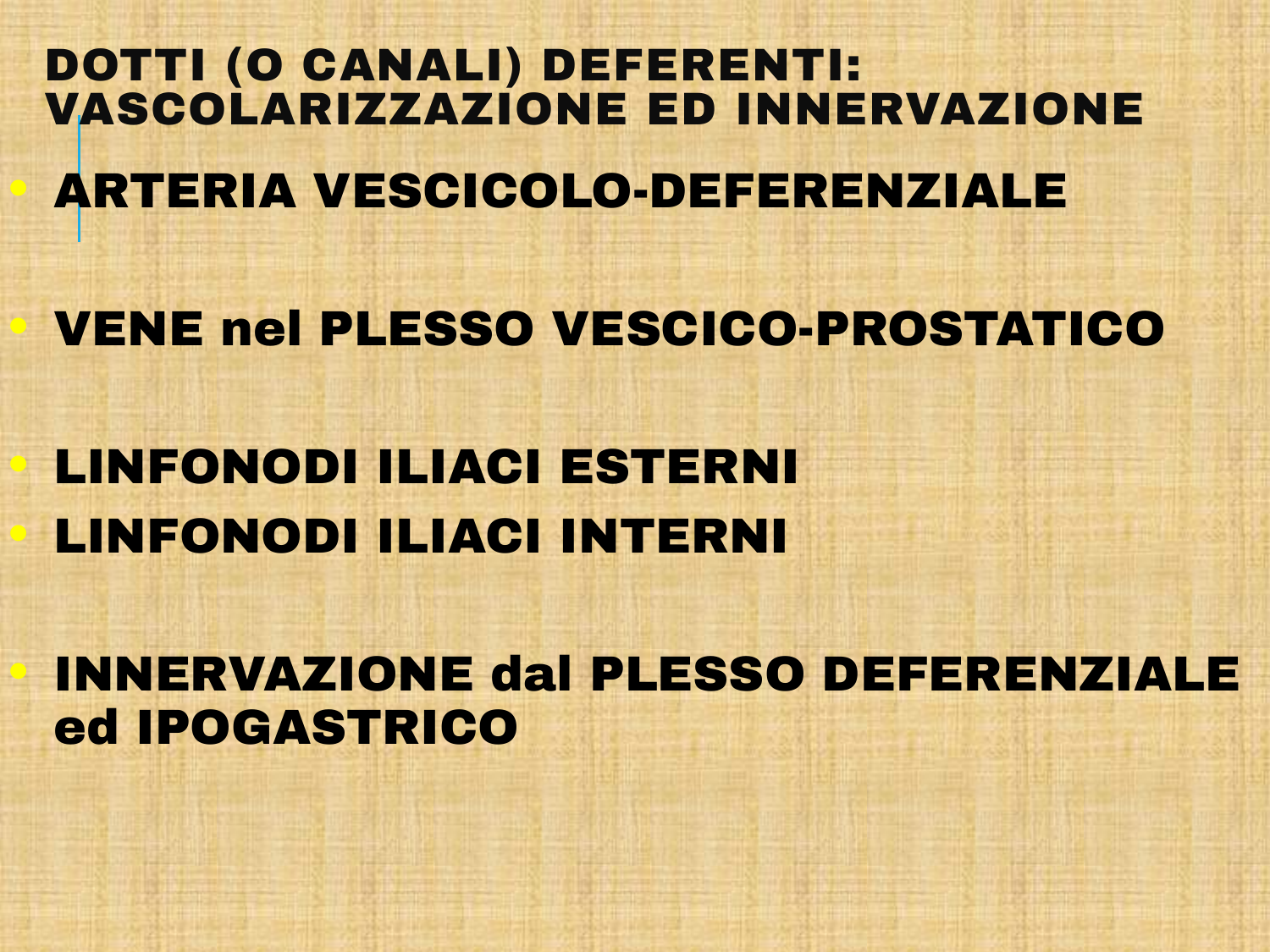

# DOTTI (o CANALI) DEFERENTI: VASCOLARIZZAZIONE ed INNERVAZIONE
ARTERIA VESCICOLO-DEFERENZIALE

VENE nel PLESSO VESCICO-PROSTATICO

LINFONODI ILIACI ESTERNI
LINFONODI ILIACI INTERNI

INNERVAZIONE dal PLESSO DEFERENZIALE ed IPOGASTRICO